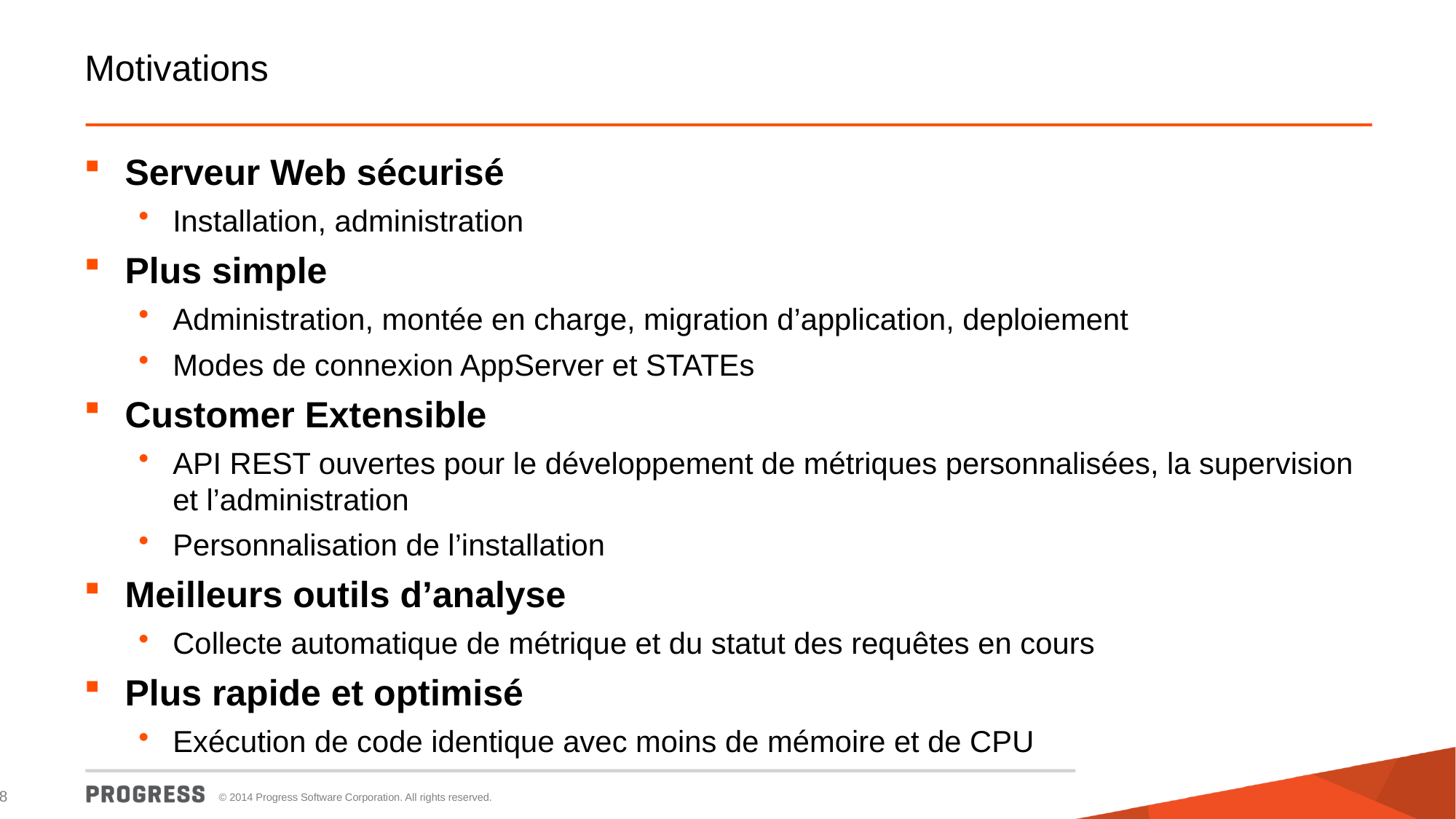

# Motivations
Serveur Web sécurisé
Installation, administration
Plus simple
Administration, montée en charge, migration d’application, deploiement
Modes de connexion AppServer et STATEs
Customer Extensible
API REST ouvertes pour le développement de métriques personnalisées, la supervision et l’administration
Personnalisation de l’installation
Meilleurs outils d’analyse
Collecte automatique de métrique et du statut des requêtes en cours
Plus rapide et optimisé
Exécution de code identique avec moins de mémoire et de CPU